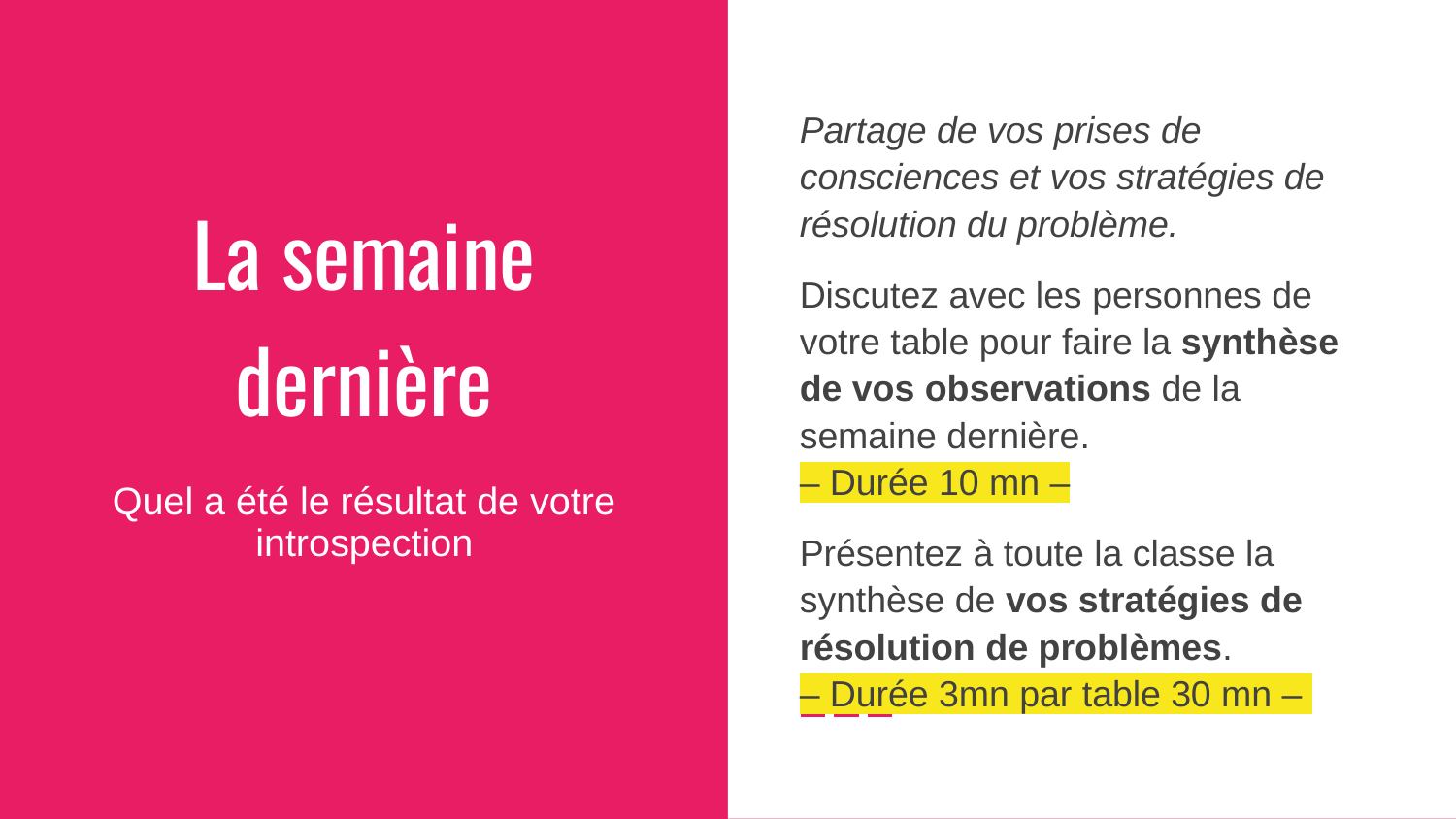

Partage de vos prises de consciences et vos stratégies de résolution du problème.
Discutez avec les personnes de votre table pour faire la synthèse de vos observations de la semaine dernière.
– Durée 10 mn –
Présentez à toute la classe la synthèse de vos stratégies de résolution de problèmes.
– Durée 3mn par table 30 mn –
# La semaine dernière
Quel a été le résultat de votre introspection